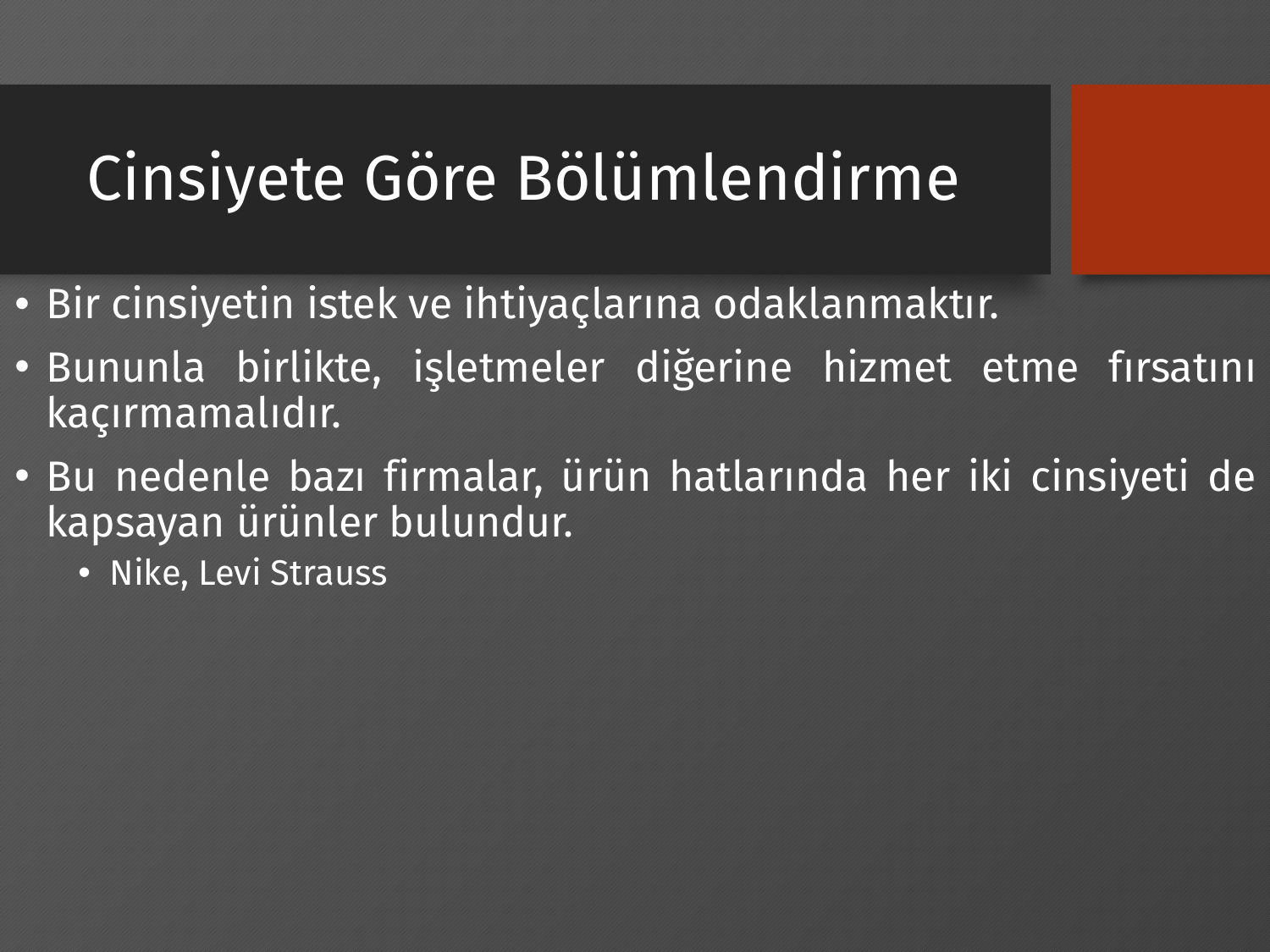

# Cinsiyete Göre Bölümlendirme
Bir cinsiyetin istek ve ihtiyaçlarına odaklanmaktır.
Bununla birlikte, işletmeler diğerine hizmet etme fırsatını kaçırmamalıdır.
Bu nedenle bazı firmalar, ürün hatlarında her iki cinsiyeti de kapsayan ürünler bulundur.
Nike, Levi Strauss